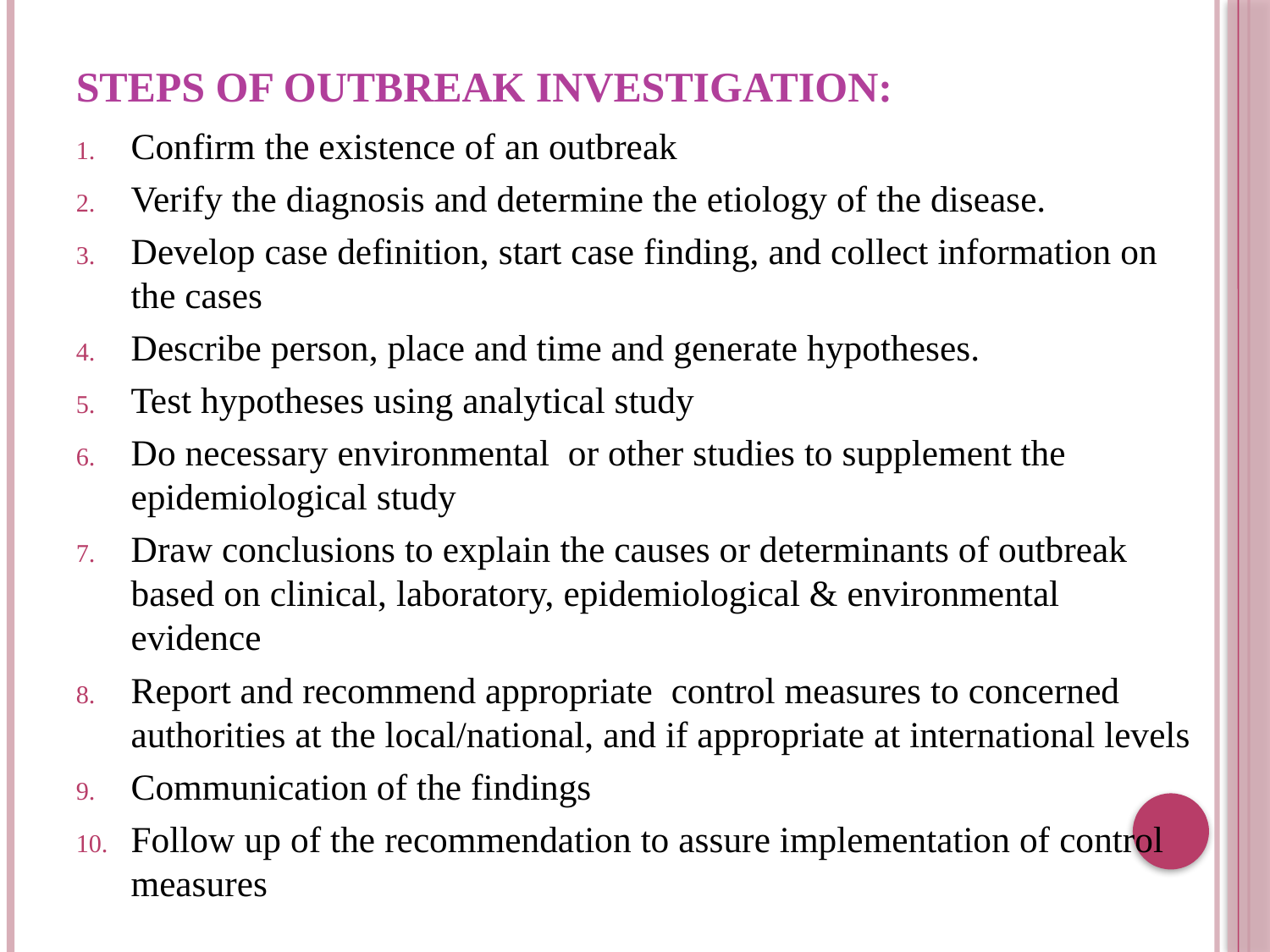

# Steps of outbreak investigation:
Confirm the existence of an outbreak
Verify the diagnosis and determine the etiology of the disease.
Develop case definition, start case finding, and collect information on the cases
Describe person, place and time and generate hypotheses.
Test hypotheses using analytical study
Do necessary environmental  or other studies to supplement the epidemiological study
Draw conclusions to explain the causes or determinants of outbreak based on clinical, laboratory, epidemiological & environmental evidence
Report and recommend appropriate  control measures to concerned authorities at the local/national, and if appropriate at international levels
Communication of the findings
Follow up of the recommendation to assure implementation of control measures